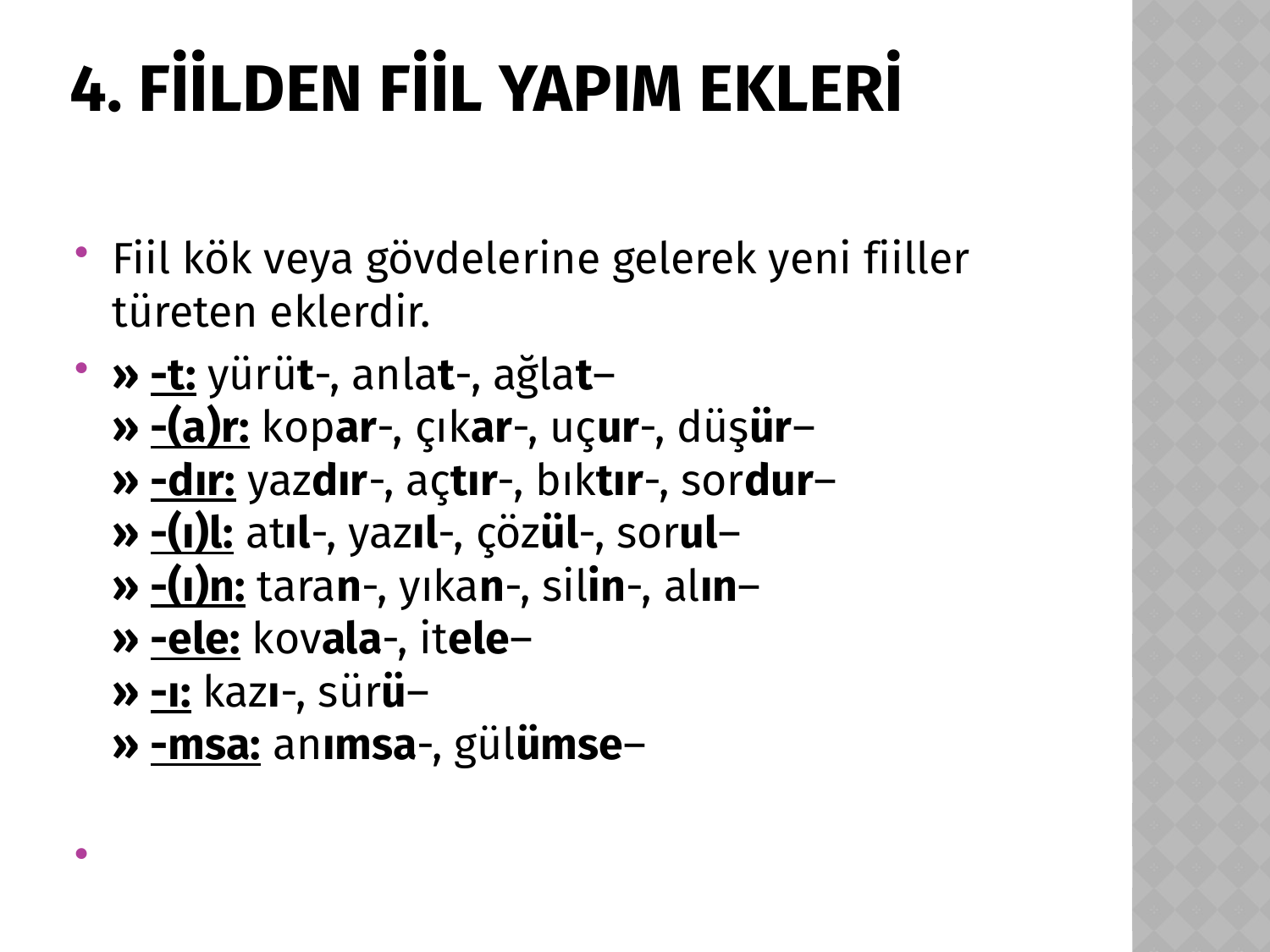

# 4. Fiilden Fiil Yapım Ekleri
Fiil kök veya gövdelerine gelerek yeni fiiller türeten eklerdir.
» -t: yürüt-, anlat-, ağlat–
» -(a)r: kopar-, çıkar-, uçur-, düşür–
» -dır: yazdır-, açtır-, bıktır-, sordur–
» -(ı)l: atıl-, yazıl-, çözül-, sorul–
» -(ı)n: taran-, yıkan-, silin-, alın–
» -ele: kovala-, itele–
» -ı: kazı-, sürü–
» -msa: anımsa-, gülümse–